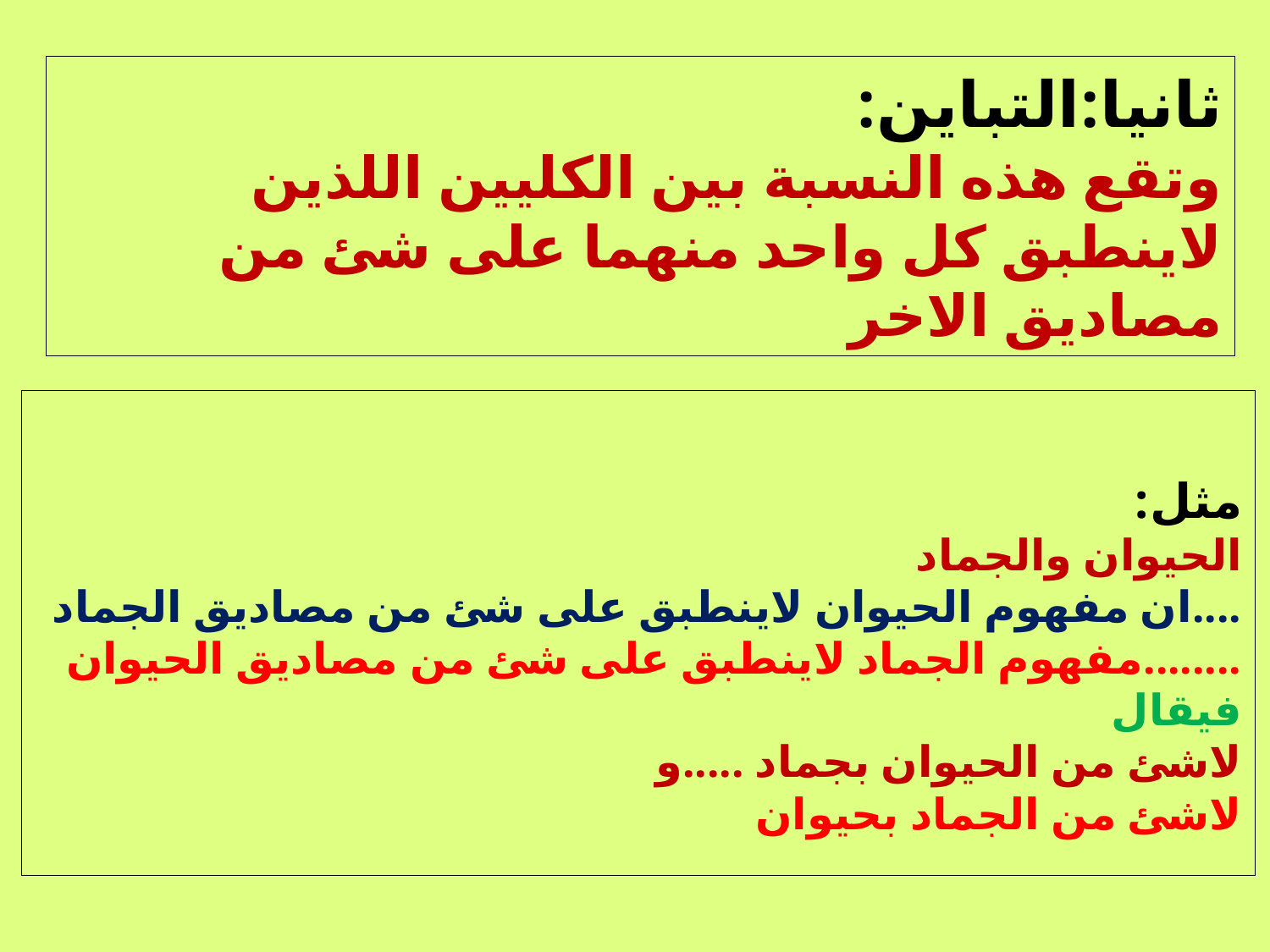

# ثانيا:التباين: وتقع هذه النسبة بين الكليين اللذين لاينطبق كل واحد منهما على شئ من مصاديق الاخر

مثل:
الحيوان والجماد
....ان مفهوم الحيوان لاينطبق على شئ من مصاديق الجماد
........مفهوم الجماد لاينطبق على شئ من مصاديق الحيوان
فيقال
لاشئ من الحيوان بجماد .....و
لاشئ من الجماد بحيوان